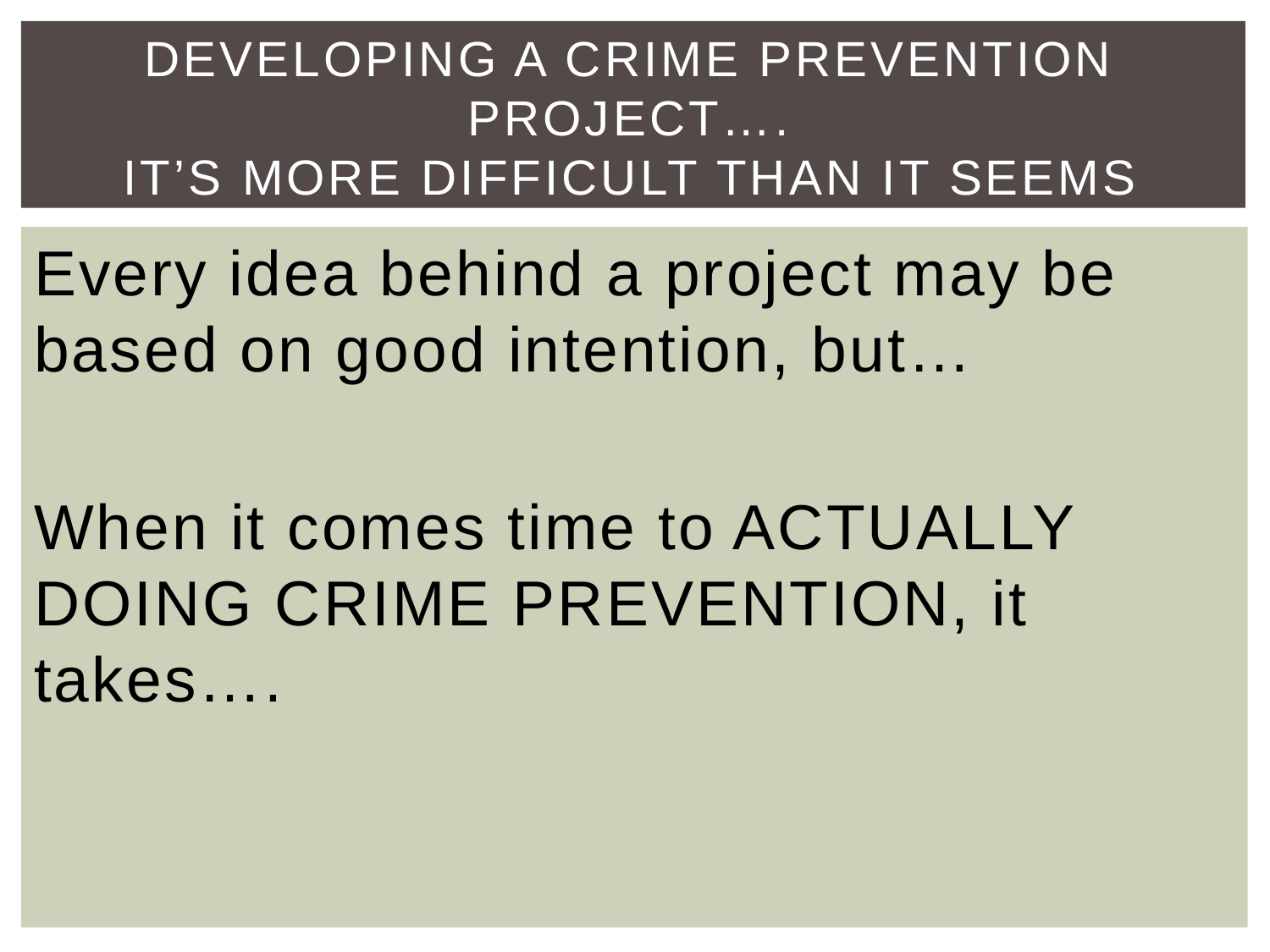

# Developing a crime prevention project…. It’s More difficult than it seems
Every idea behind a project may be based on good intention, but…

When it comes time to ACTUALLY DOING CRIME PREVENTION, it takes….